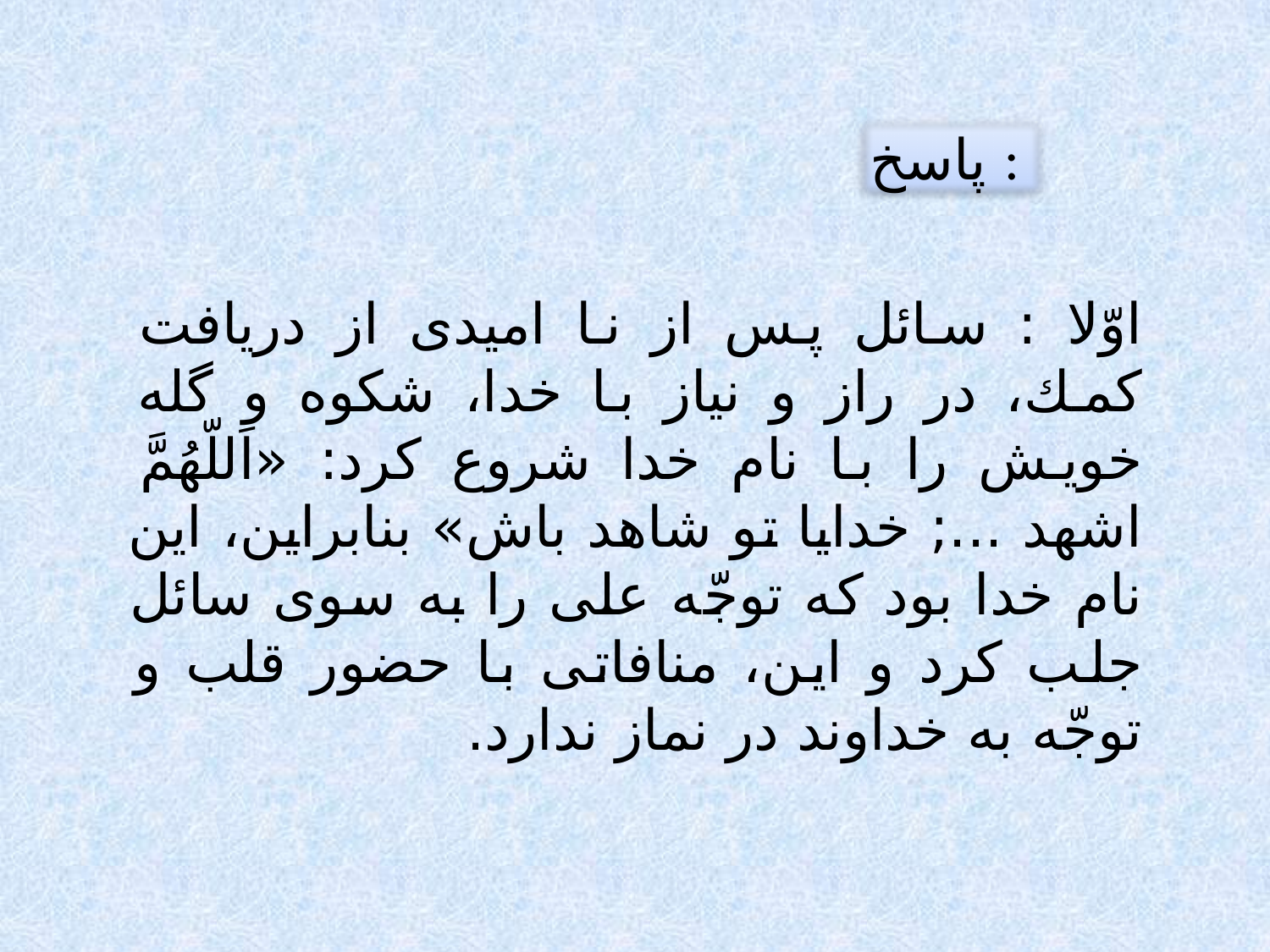

پاسخ :
اوّلا : سائل پس از نا اميدى از دريافت كمك، در راز و نياز با خدا، شكوه و گله خويش را با نام خدا شروع كرد: «اَللّهُمَّ اشهد ...; خدايا تو شاهد باش» بنابراين، اين نام خدا بود كه توجّه على را به سوى سائل جلب كرد و اين، منافاتى با حضور قلب و توجّه به خداوند در نماز ندارد.